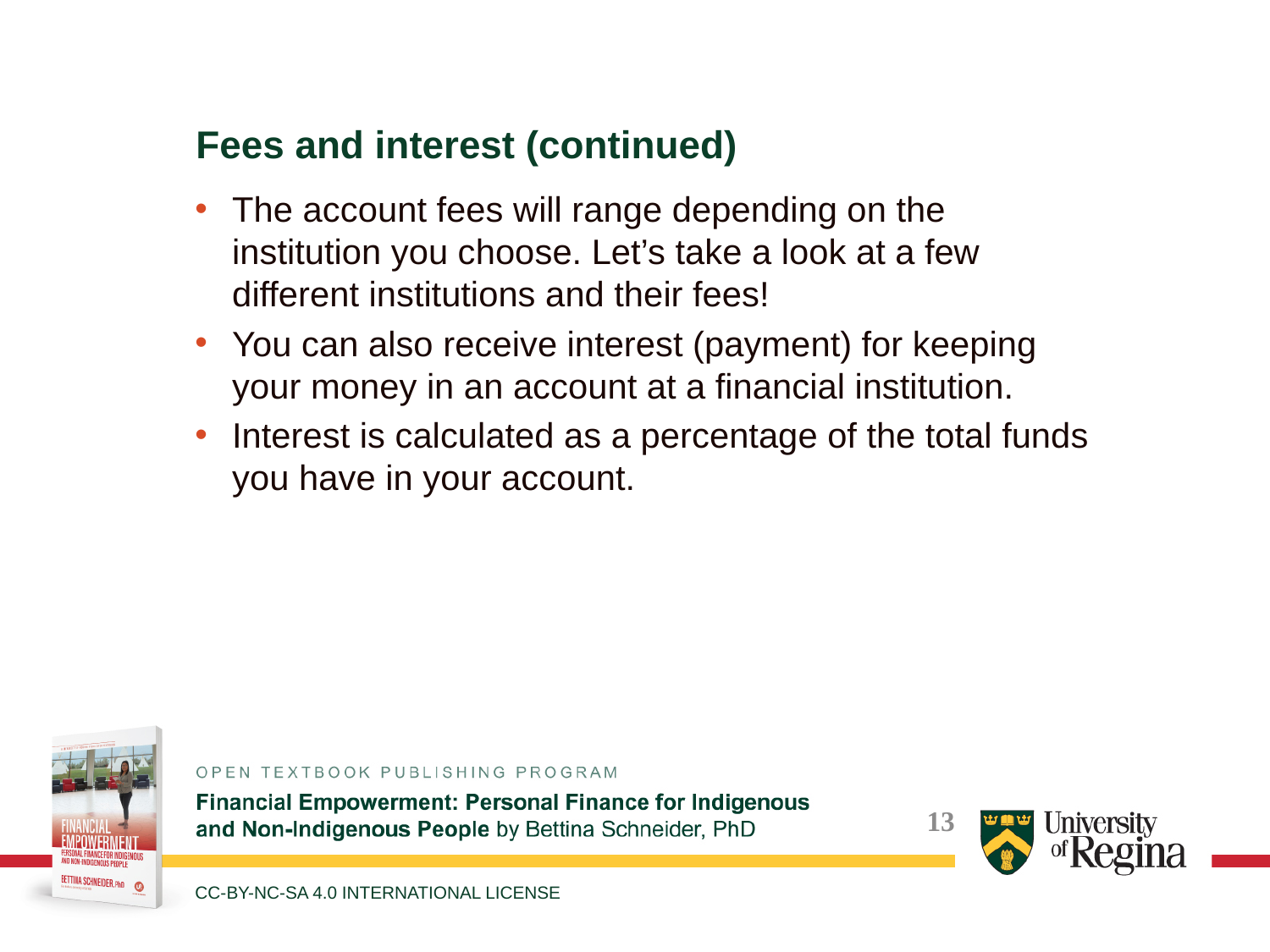

Fees and interest (continued)
The account fees will range depending on the institution you choose. Let’s take a look at a few different institutions and their fees!
You can also receive interest (payment) for keeping your money in an account at a financial institution.
Interest is calculated as a percentage of the total funds you have in your account.
CC-BY-NC-SA 4.0 INTERNATIONAL LICENSE